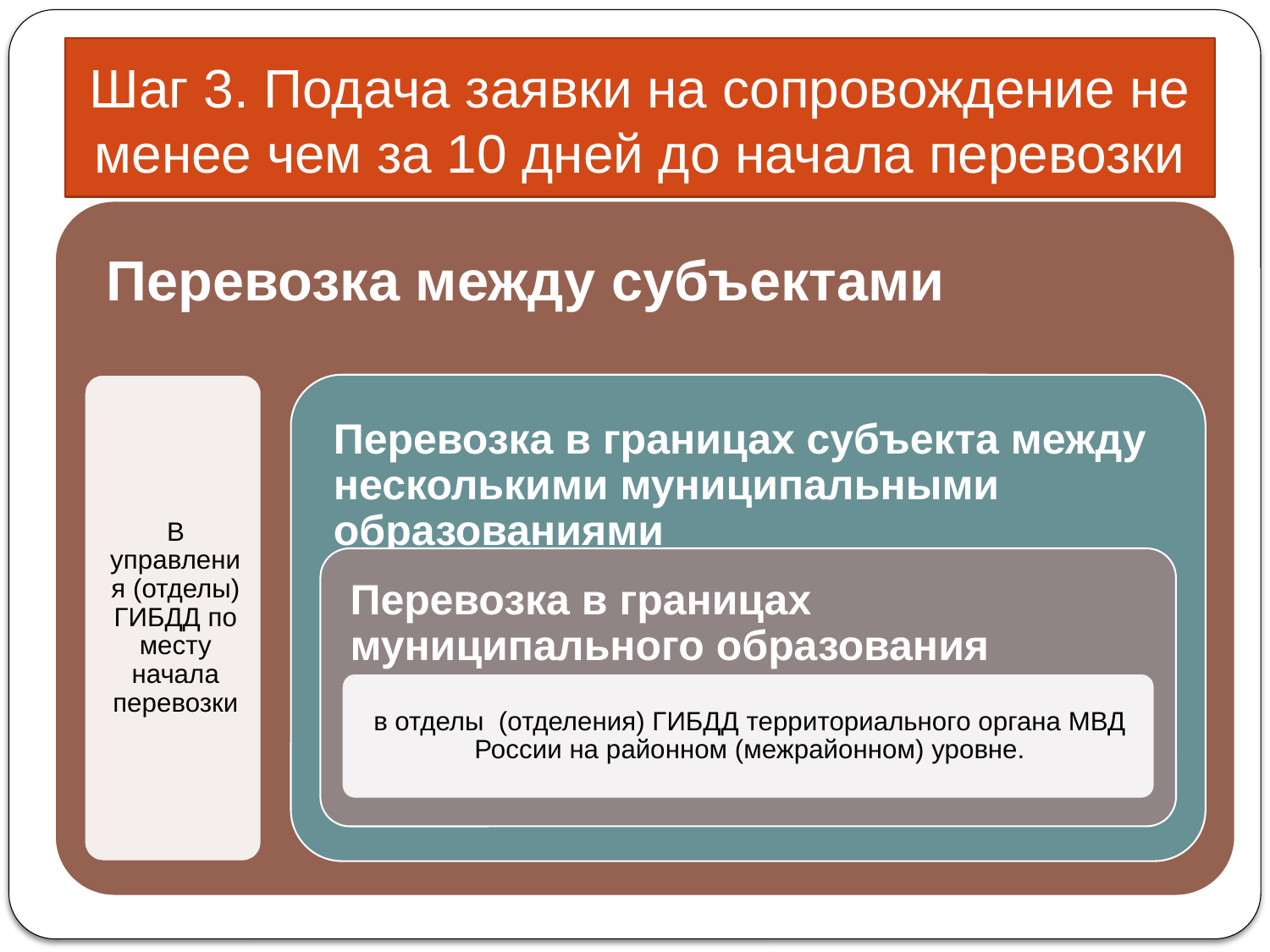

# Шаг 3. Подача заявки на сопровождение не менее чем за 10 дней до начала перевозки
Перевозка между субъектами
В управления (отделы) ГИБДД по месту начала перевозки
Перевозка в границах субъекта между несколькими муниципальными образованиями
Перевозка в границах муниципального образования
в отделы  (отделения) ГИБДД территориального органа МВД России на районном (межрайонном) уровне.